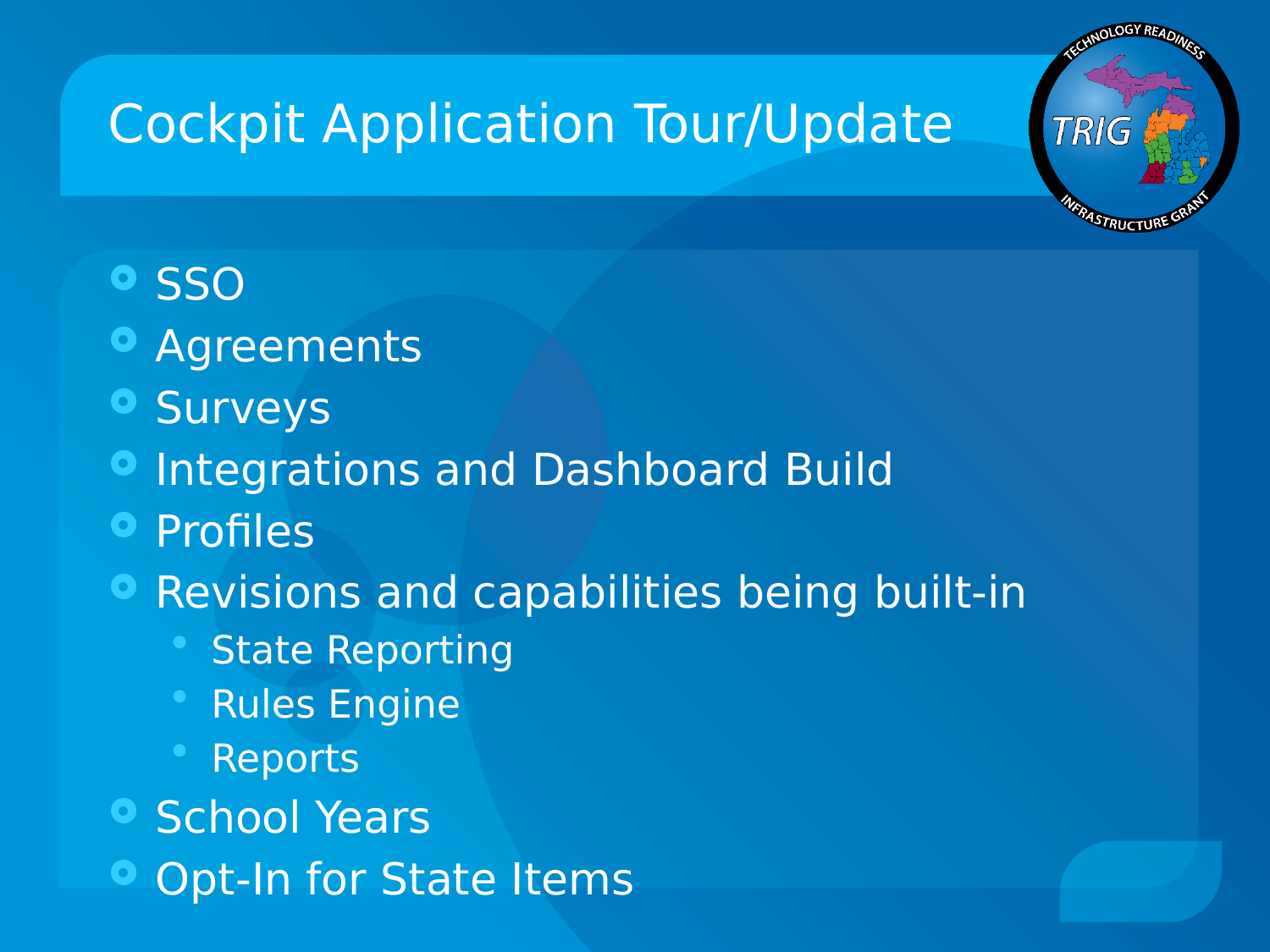

# Cockpit Application Tour/Update
SSO
Agreements
Surveys
Integrations and Dashboard Build
Profiles
Revisions and capabilities being built-in
State Reporting
Rules Engine
Reports
School Years
Opt-In for State Items